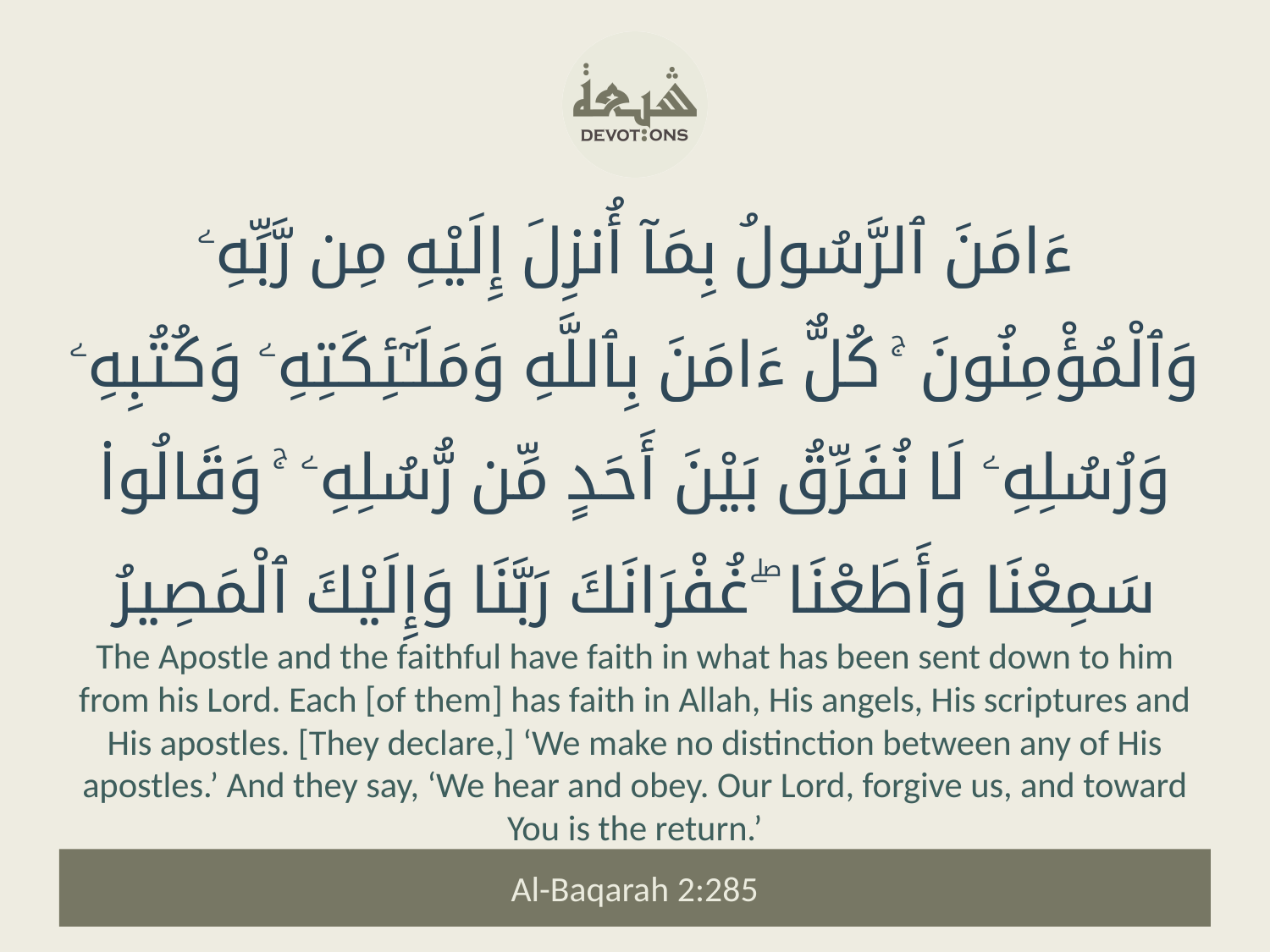

ءَامَنَ ٱلرَّسُولُ بِمَآ أُنزِلَ إِلَيْهِ مِن رَّبِّهِۦ وَٱلْمُؤْمِنُونَ ۚ كُلٌّ ءَامَنَ بِٱللَّهِ وَمَلَـٰٓئِكَتِهِۦ وَكُتُبِهِۦ وَرُسُلِهِۦ لَا نُفَرِّقُ بَيْنَ أَحَدٍ مِّن رُّسُلِهِۦ ۚ وَقَالُوا۟ سَمِعْنَا وَأَطَعْنَا ۖ غُفْرَانَكَ رَبَّنَا وَإِلَيْكَ ٱلْمَصِيرُ
The Apostle and the faithful have faith in what has been sent down to him from his Lord. Each [of them] has faith in Allah, His angels, His scriptures and His apostles. [They declare,] ‘We make no distinction between any of His apostles.’ And they say, ‘We hear and obey. Our Lord, forgive us, and toward You is the return.’
Al-Baqarah 2:285